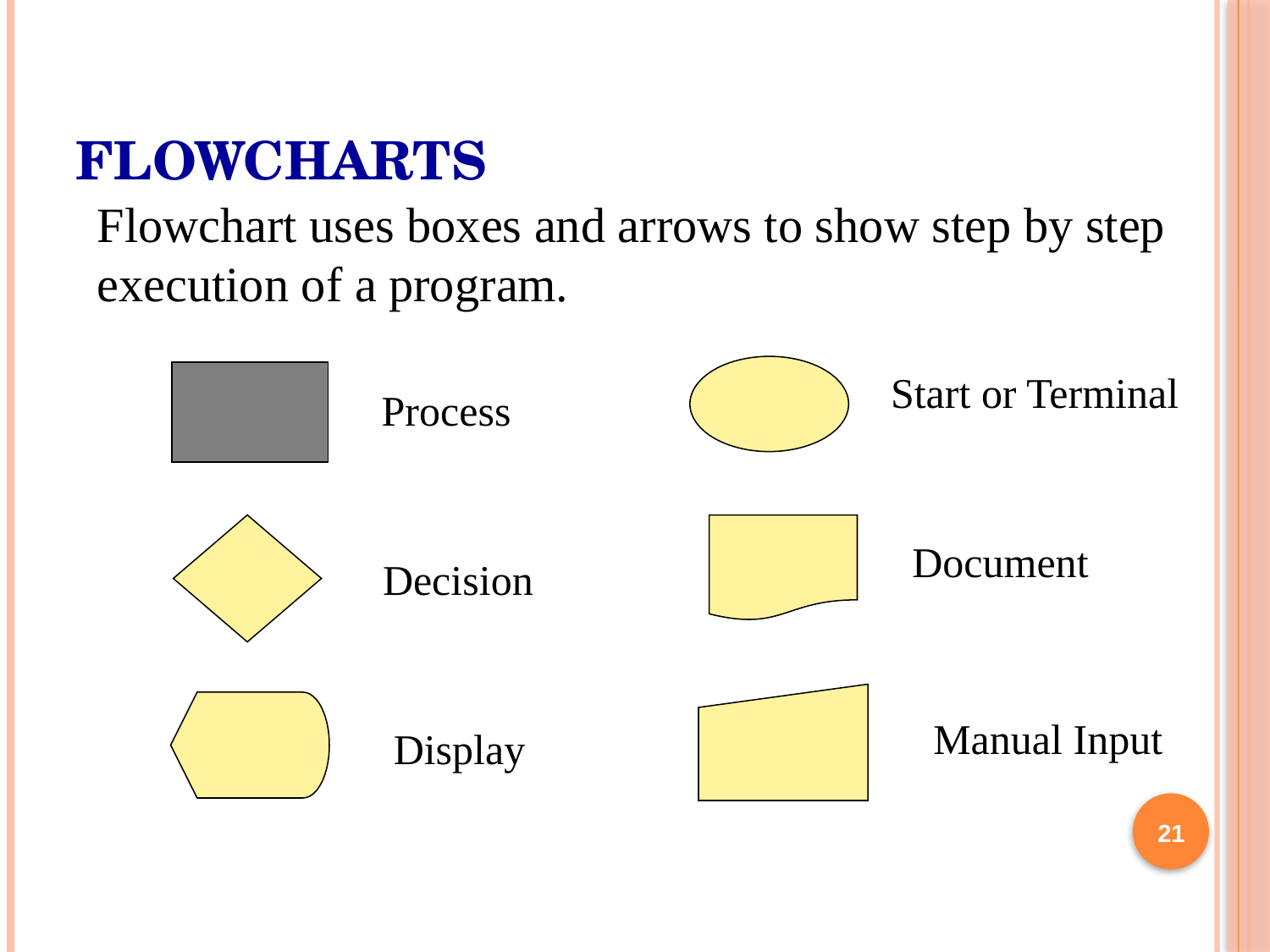

# Flowcharts
Flowchart uses boxes and arrows to show step by step execution of a program.

Start or Terminal

Process

Document
Decision

Manual Input
Display
21